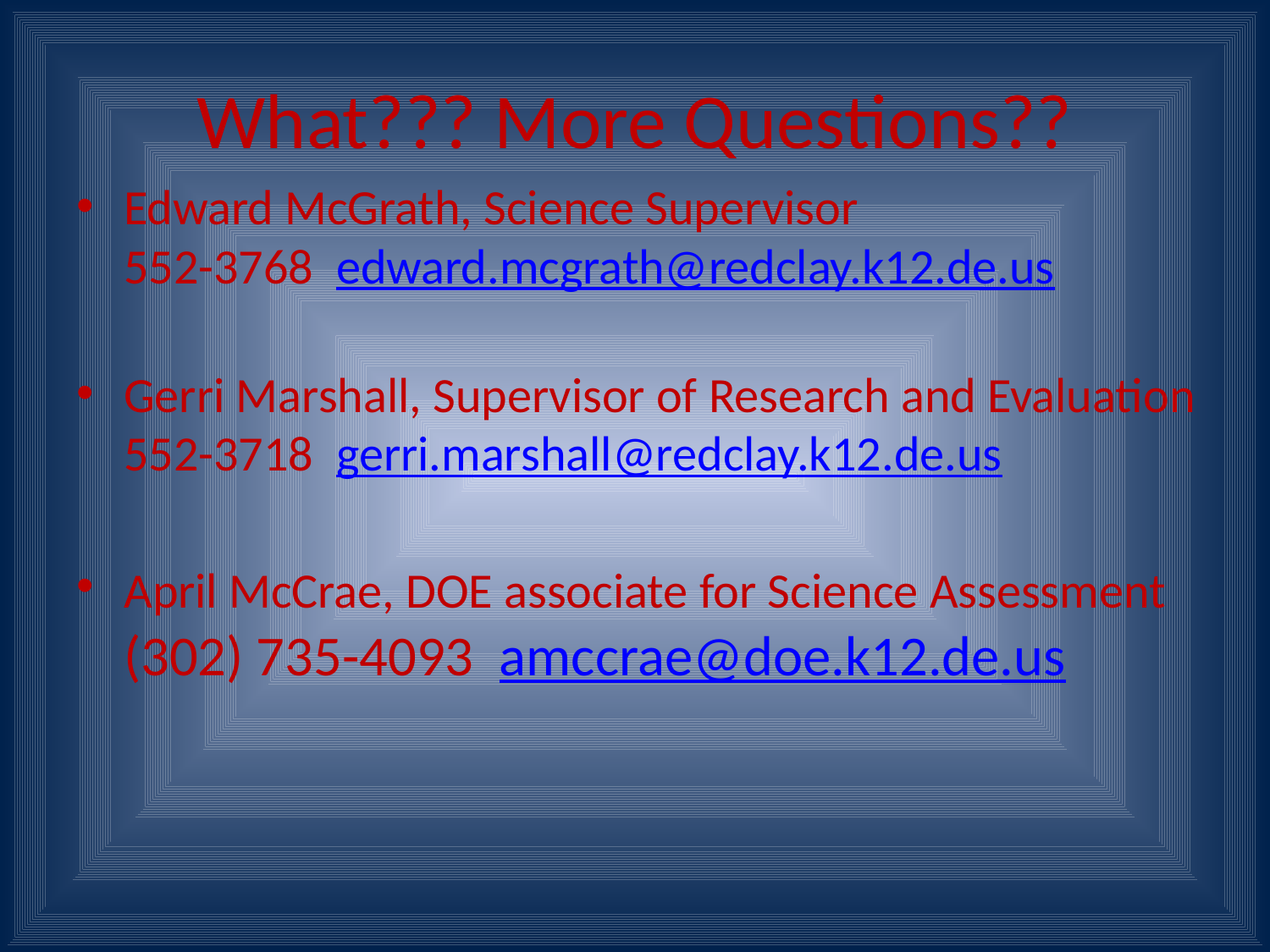

# What??? More Questions??
Edward McGrath, Science Supervisor
552-3768  edward.mcgrath@redclay.k12.de.us
Gerri Marshall, Supervisor of Research and Evaluation  552-3718  gerri.marshall@redclay.k12.de.us
April McCrae, DOE associate for Science Assessment (302) 735-4093  amccrae@doe.k12.de.us